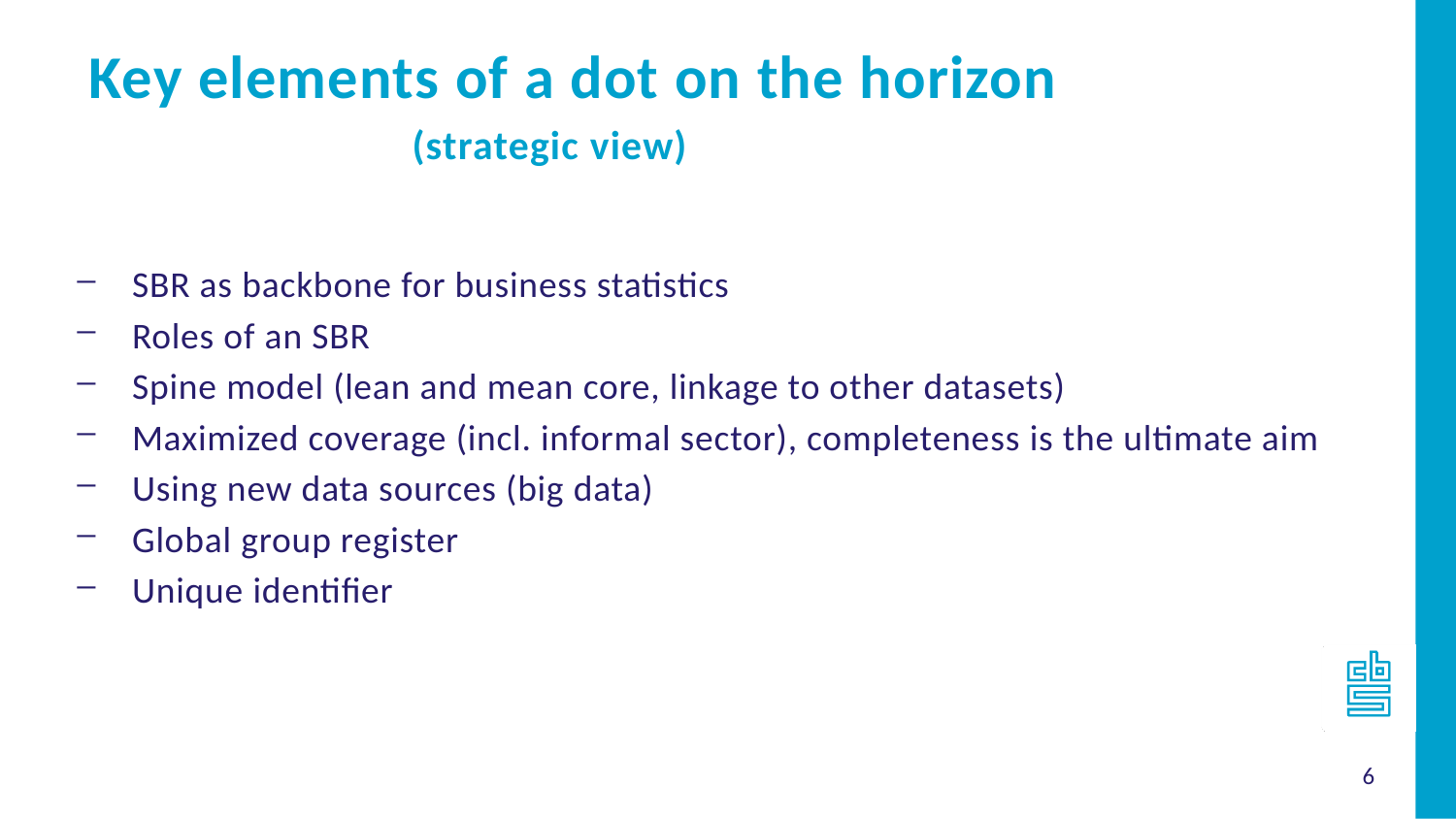

Key elements of a dot on the horizon
                               (strategic view)

SBR as backbone for business statistics
Roles of an SBR
Spine model (lean and mean core, linkage to other datasets)
Maximized coverage (incl. informal sector), completeness is the ultimate aim
Using new data sources (big data)
Global group register
Unique identifier

6